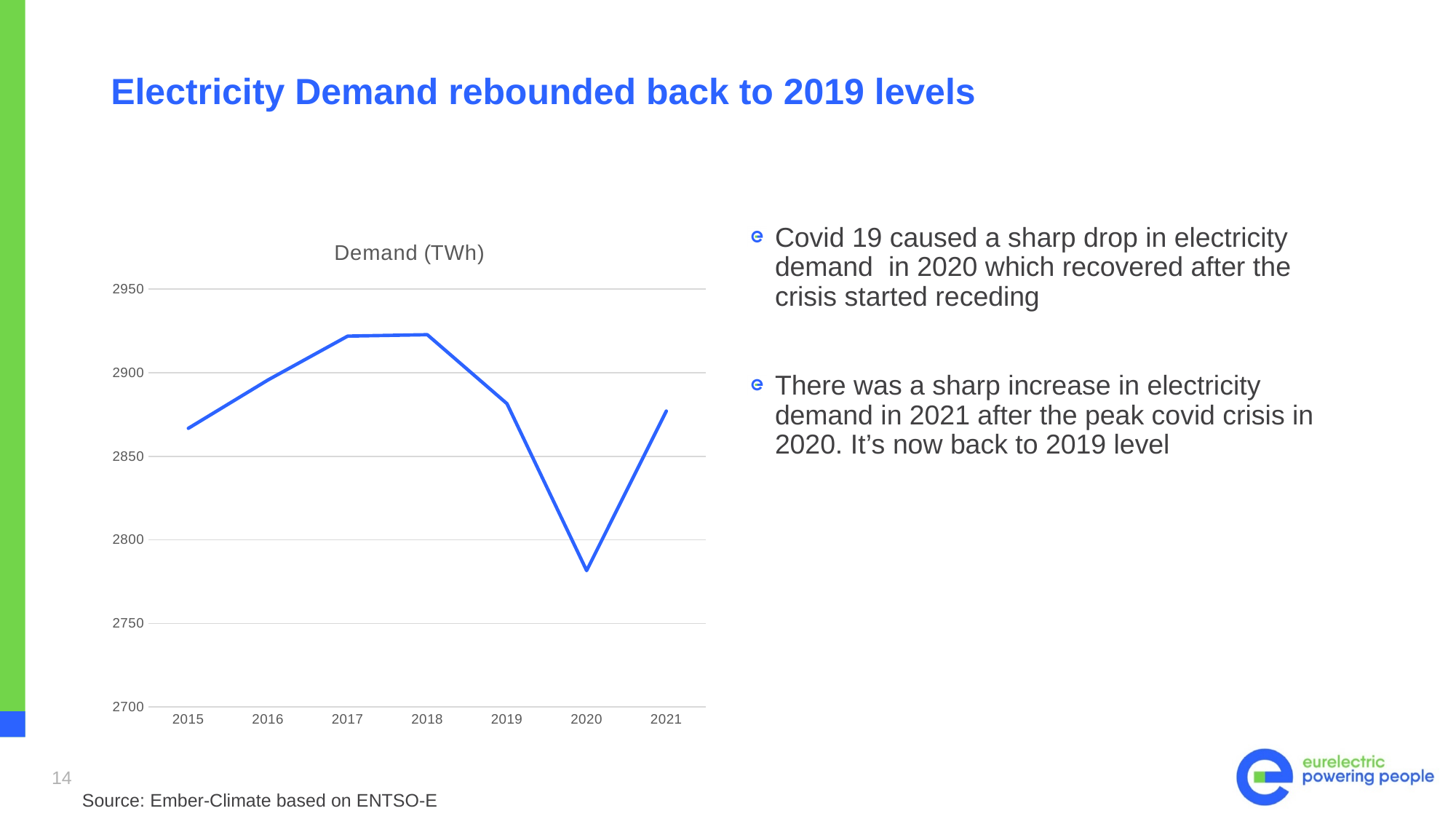

# Electricity Demand rebounded back to 2019 levels

### Chart:

| Category | Demand (TWh) |
|---|---|
| 2015 | 2866.7299999999996 |
| 2016 | 2895.6700000000005 |
| 2017 | 2921.9100000000008 |
| 2018 | 2922.7399999999993 |
| 2019 | 2881.49 |
| 2020 | 2781.5699999999997 |
| 2021 | 2877.0600000000004 |
Covid 19 caused a sharp drop in electricity demand  in 2020 which recovered after the crisis started receding

There was a sharp increase in electricity demand in 2021 after the peak covid crisis in 2020. It’s now back to 2019 level

14
Source: Ember-Climate based on ENTSO-E